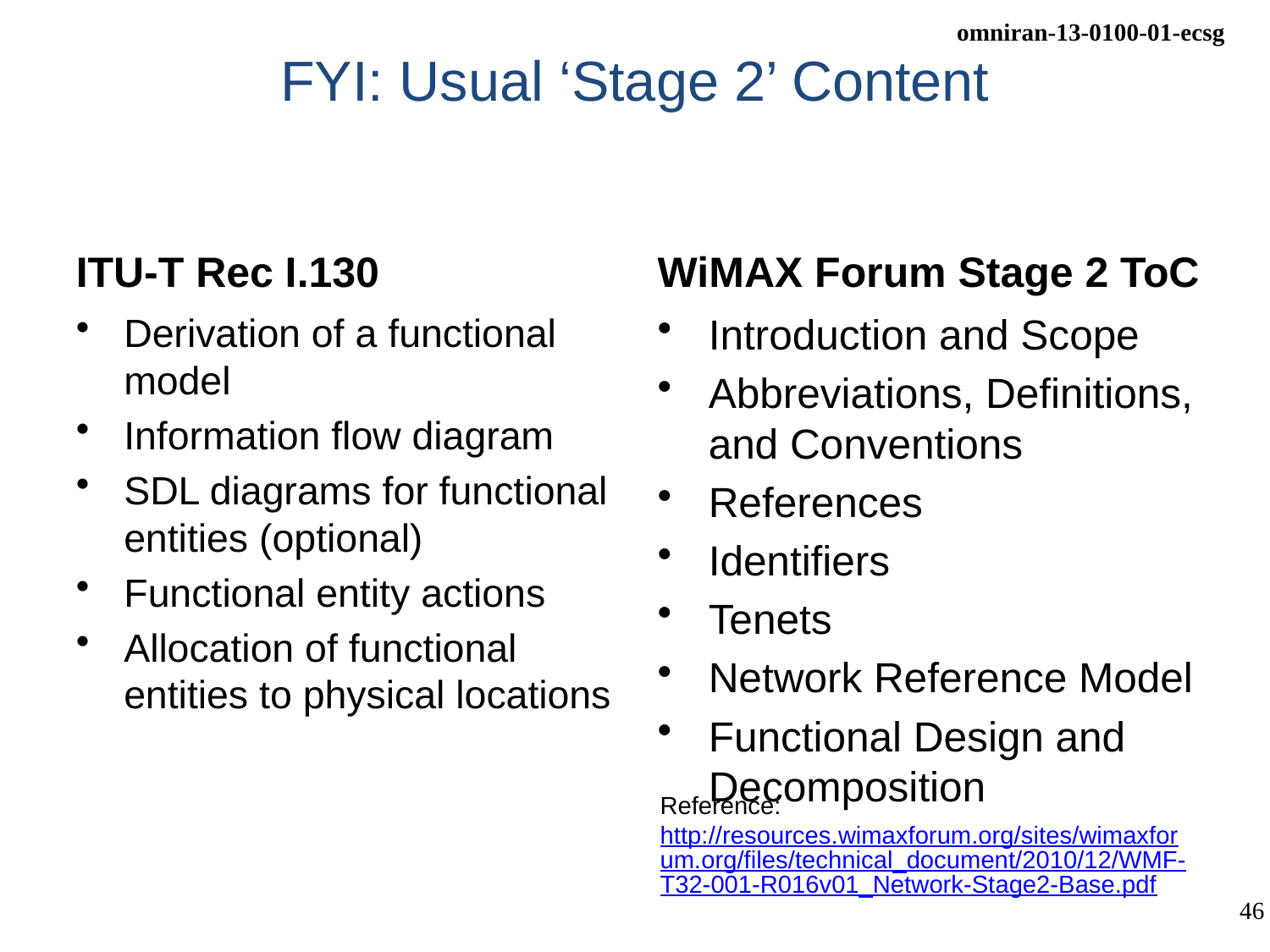

# FYI: Usual ‘Stage 2’ Content
ITU-T Rec I.130
WiMAX Forum Stage 2 ToC
Derivation of a functional model
Information flow diagram
SDL diagrams for functional entities (optional)
Functional entity actions
Allocation of functional entities to physical locations
Introduction and Scope
Abbreviations, Definitions, and Conventions
References
Identifiers
Tenets
Network Reference Model
Functional Design and Decomposition
Reference:
http://resources.wimaxforum.org/sites/wimaxforum.org/files/technical_document/2010/12/WMF-T32-001-R016v01_Network-Stage2-Base.pdf